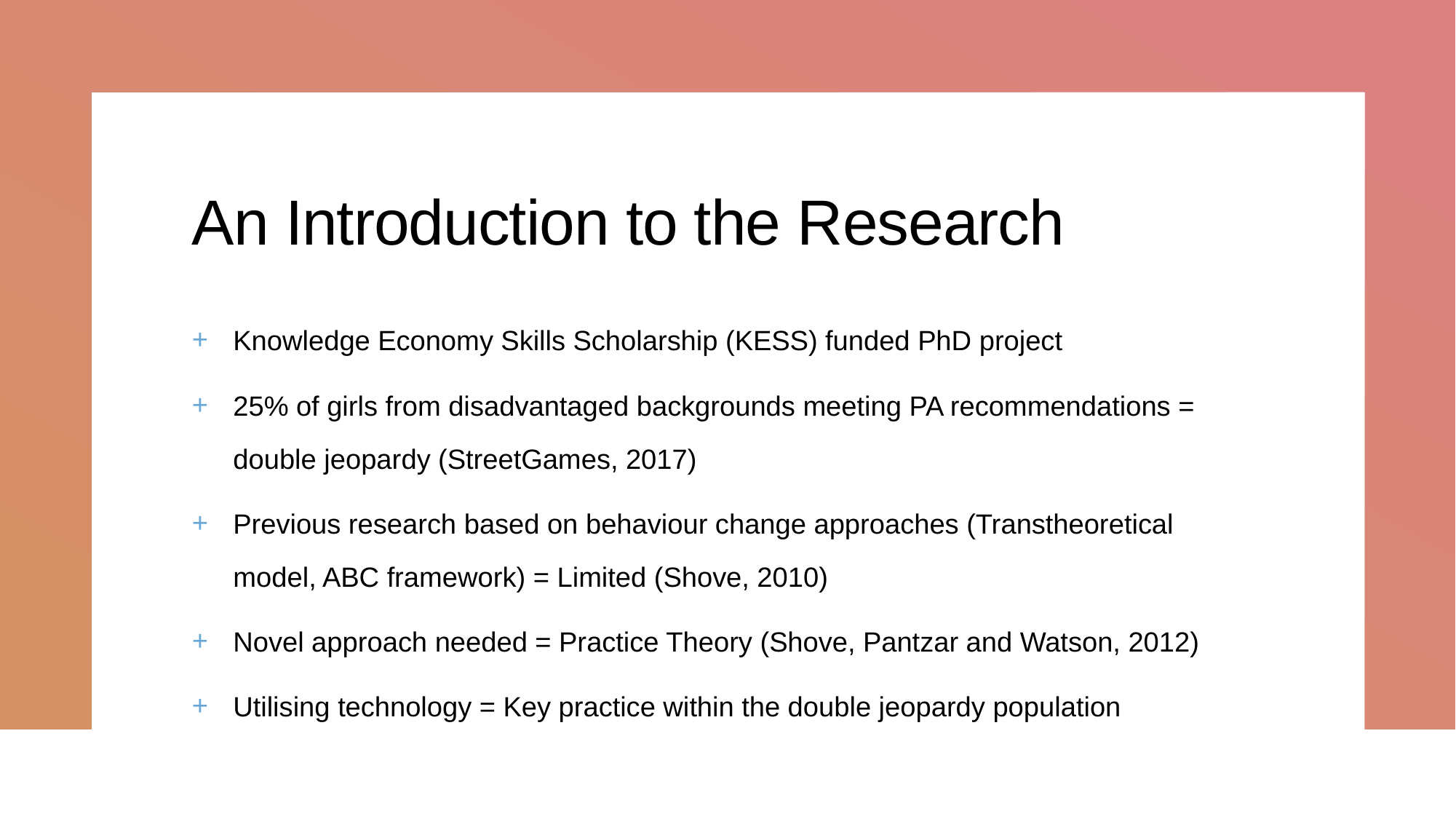

# An Introduction to the Research
Knowledge Economy Skills Scholarship (KESS) funded PhD project
25% of girls from disadvantaged backgrounds meeting PA recommendations = double jeopardy (StreetGames, 2017)
Previous research based on behaviour change approaches (Transtheoretical model, ABC framework) = Limited (Shove, 2010)
Novel approach needed = Practice Theory (Shove, Pantzar and Watson, 2012)
Utilising technology = Key practice within the double jeopardy population